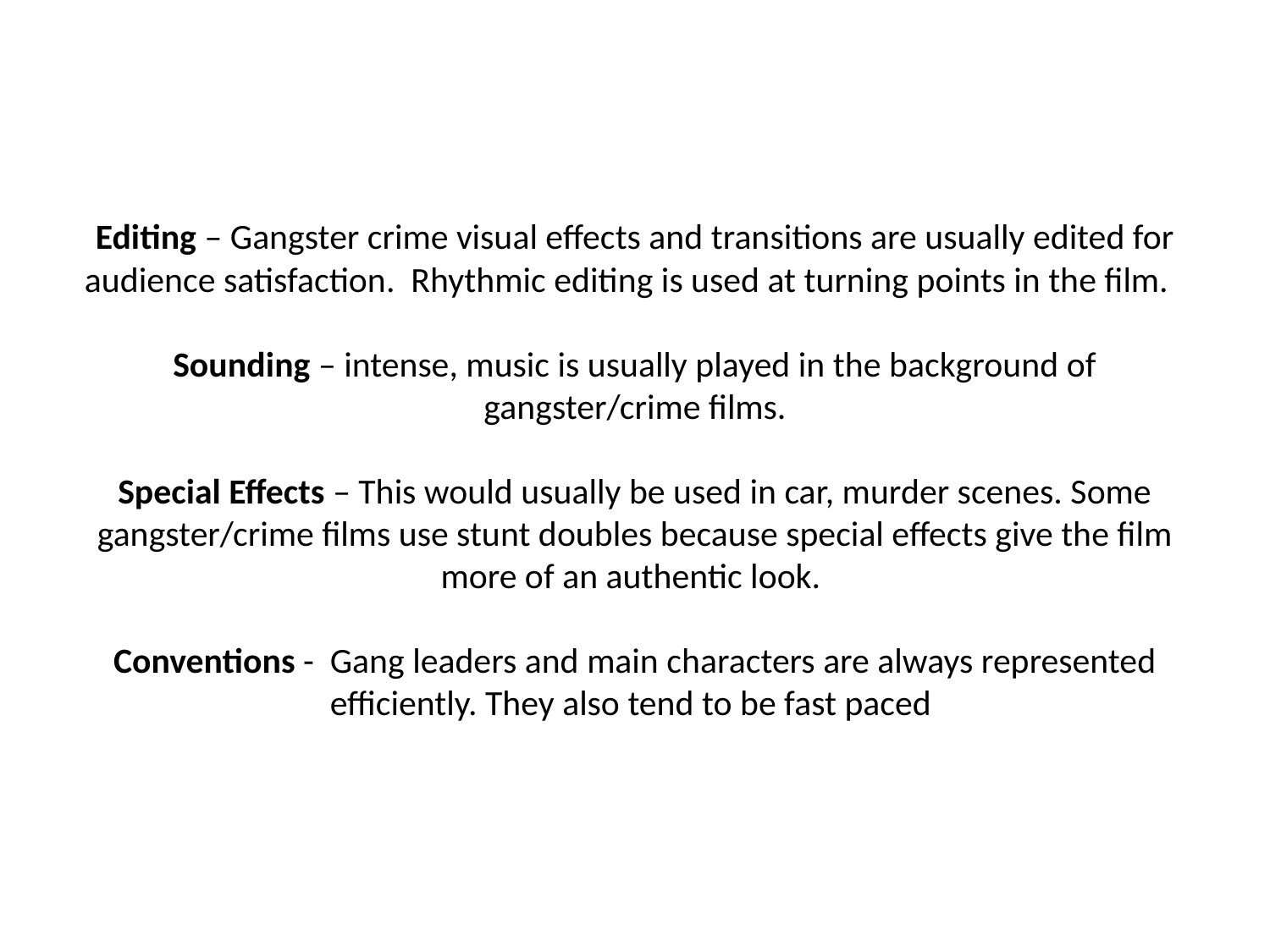

Editing – Gangster crime visual effects and transitions are usually edited for audience satisfaction.  Rhythmic editing is used at turning points in the film.

Sounding – intense, music is usually played in the background of gangster/crime films.

Special Effects – This would usually be used in car, murder scenes. Some gangster/crime films use stunt doubles because special effects give the film more of an authentic look.

Conventions -  Gang leaders and main characters are always represented efficiently. They also tend to be fast paced